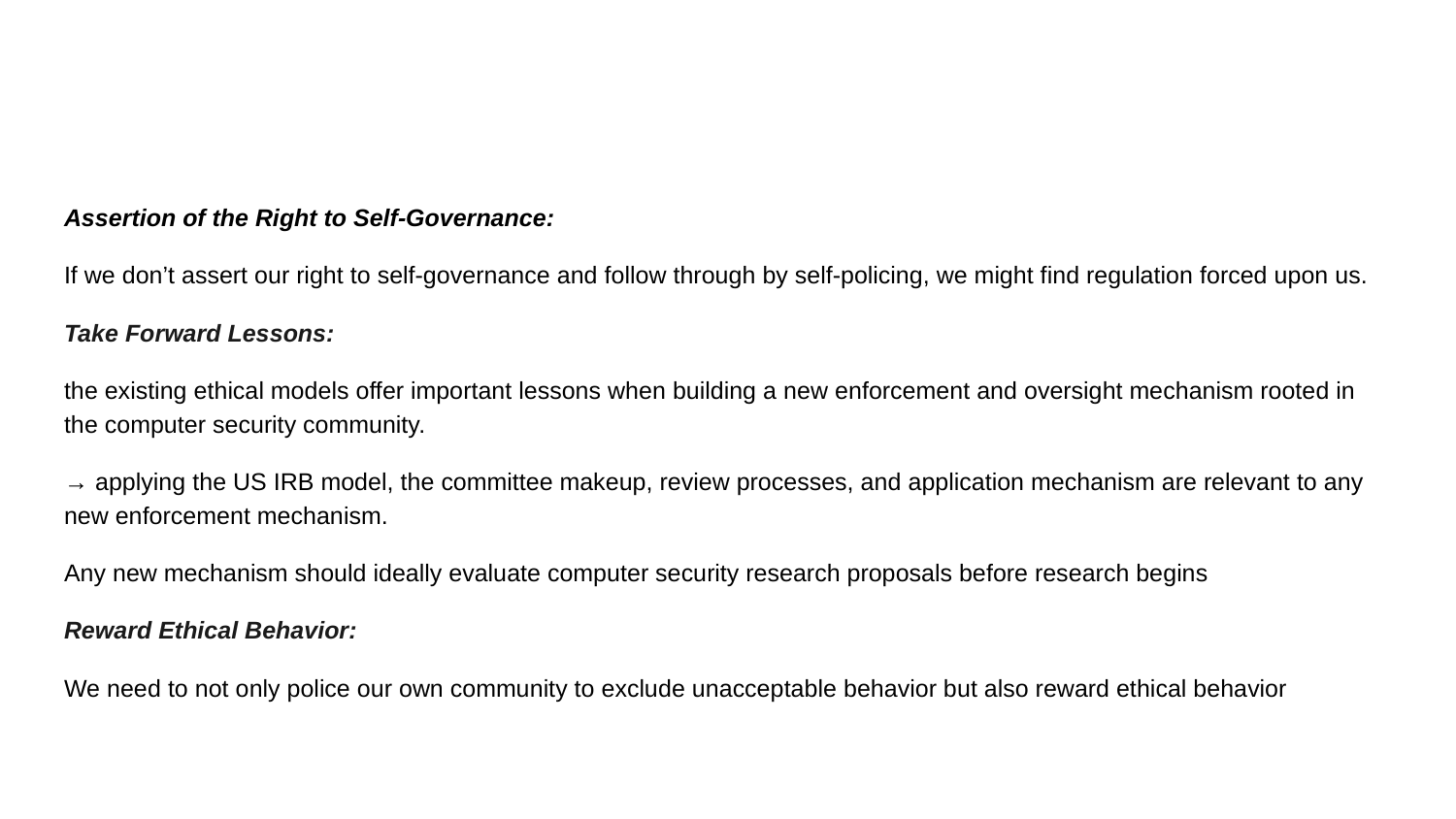

#
Assertion of the Right to Self-Governance:
If we don’t assert our right to self-governance and follow through by self-policing, we might find regulation forced upon us.
Take Forward Lessons:
the existing ethical models offer important lessons when building a new enforcement and oversight mechanism rooted in the computer security community.
→ applying the US IRB model, the committee makeup, review processes, and application mechanism are relevant to any new enforcement mechanism.
Any new mechanism should ideally evaluate computer security research proposals before research begins
Reward Ethical Behavior:
We need to not only police our own community to exclude unacceptable behavior but also reward ethical behavior